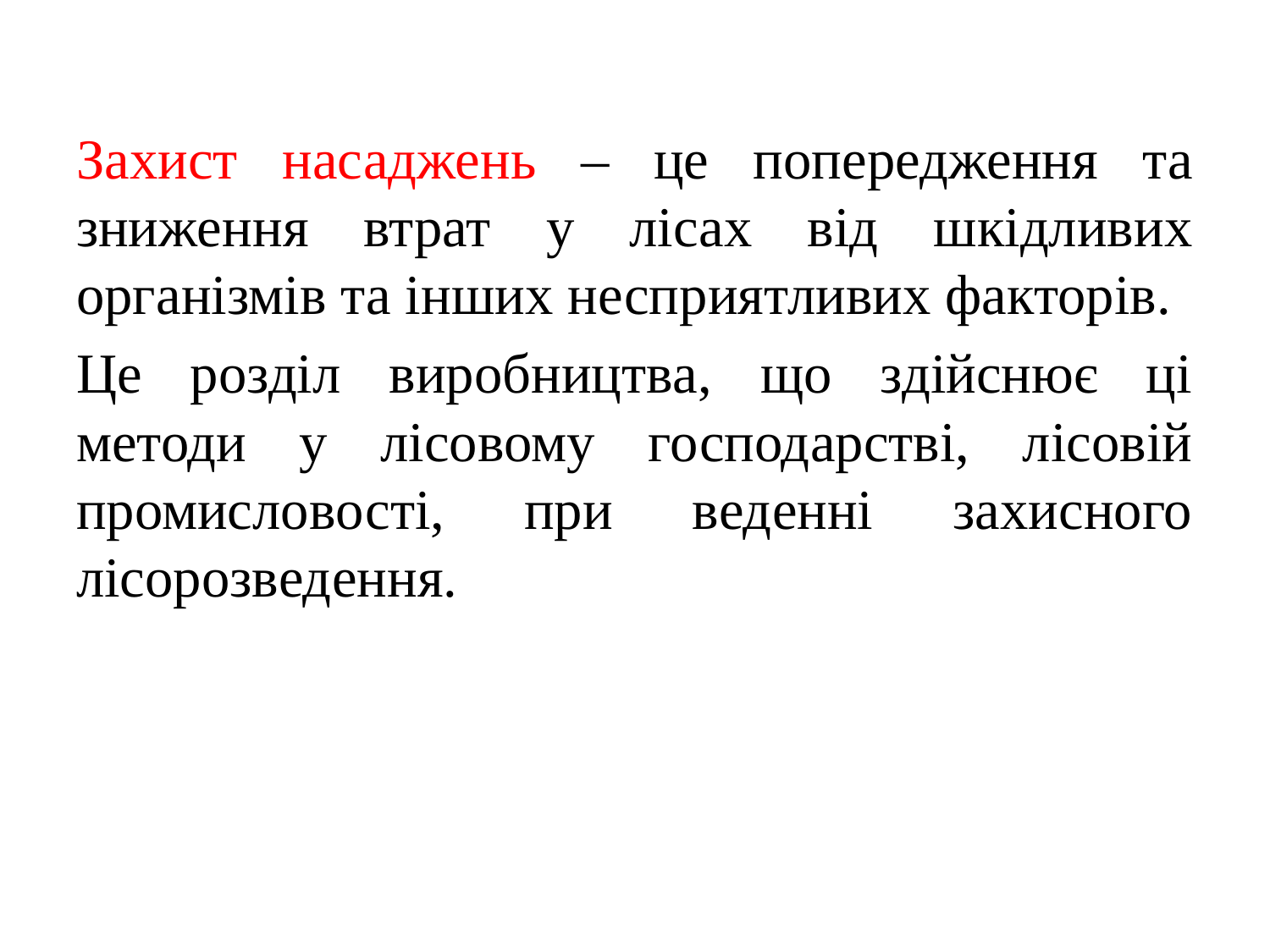

Захист насаджень – це попередження та зниження втрат у лісах від шкідливих організмів та інших несприятливих факторів.
Це розділ виробництва, що здійснює ці методи у лісовому господарстві, лісовій промисловості, при веденні захисного лісорозведення.